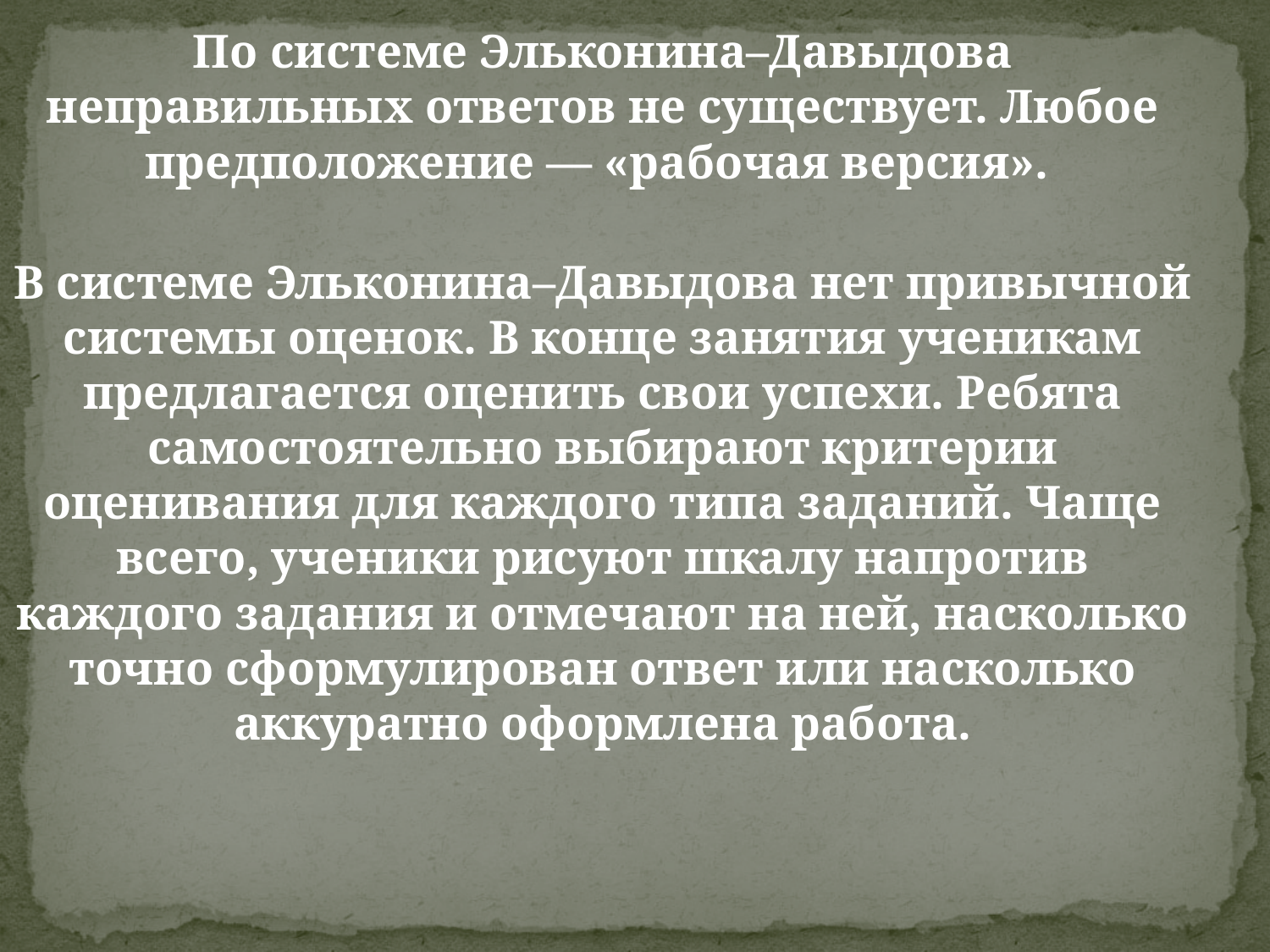

По системе Эльконина–Давыдова неправильных ответов не существует. Любое предположение — «рабочая версия».
В системе Эльконина–Давыдова нет привычной системы оценок. В конце занятия ученикам предлагается оценить свои успехи. Ребята самостоятельно выбирают критерии оценивания для каждого типа заданий. Чаще всего, ученики рисуют шкалу напротив каждого задания и отмечают на ней, насколько точно сформулирован ответ или насколько аккуратно оформлена работа.